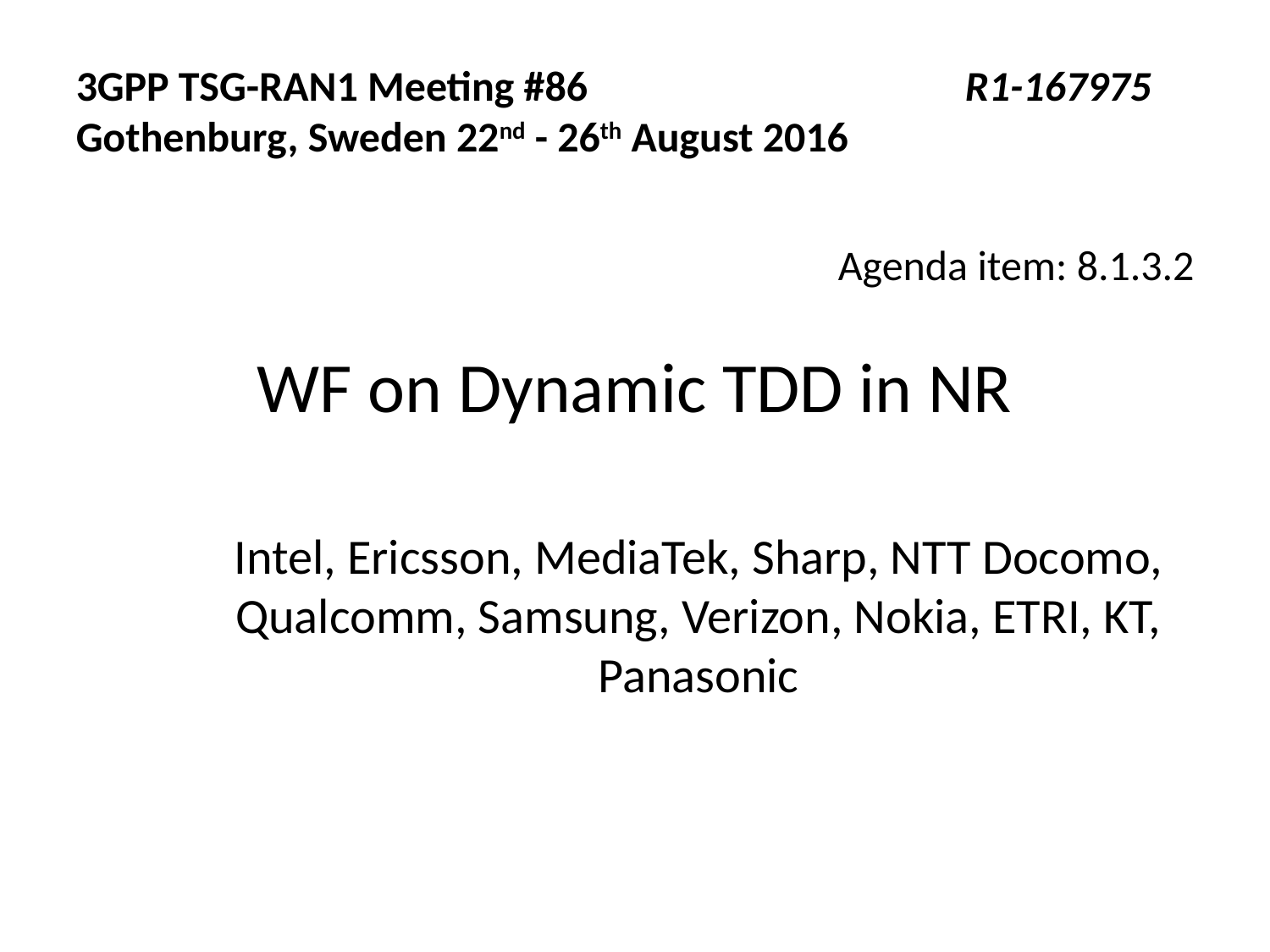

3GPP TSG-RAN1 Meeting #86			R1-167975
Gothenburg, Sweden 22nd - 26th August 2016
Agenda item: 8.1.3.2
WF on Dynamic TDD in NR
Intel, Ericsson, MediaTek, Sharp, NTT Docomo, Qualcomm, Samsung, Verizon, Nokia, ETRI, KT, Panasonic